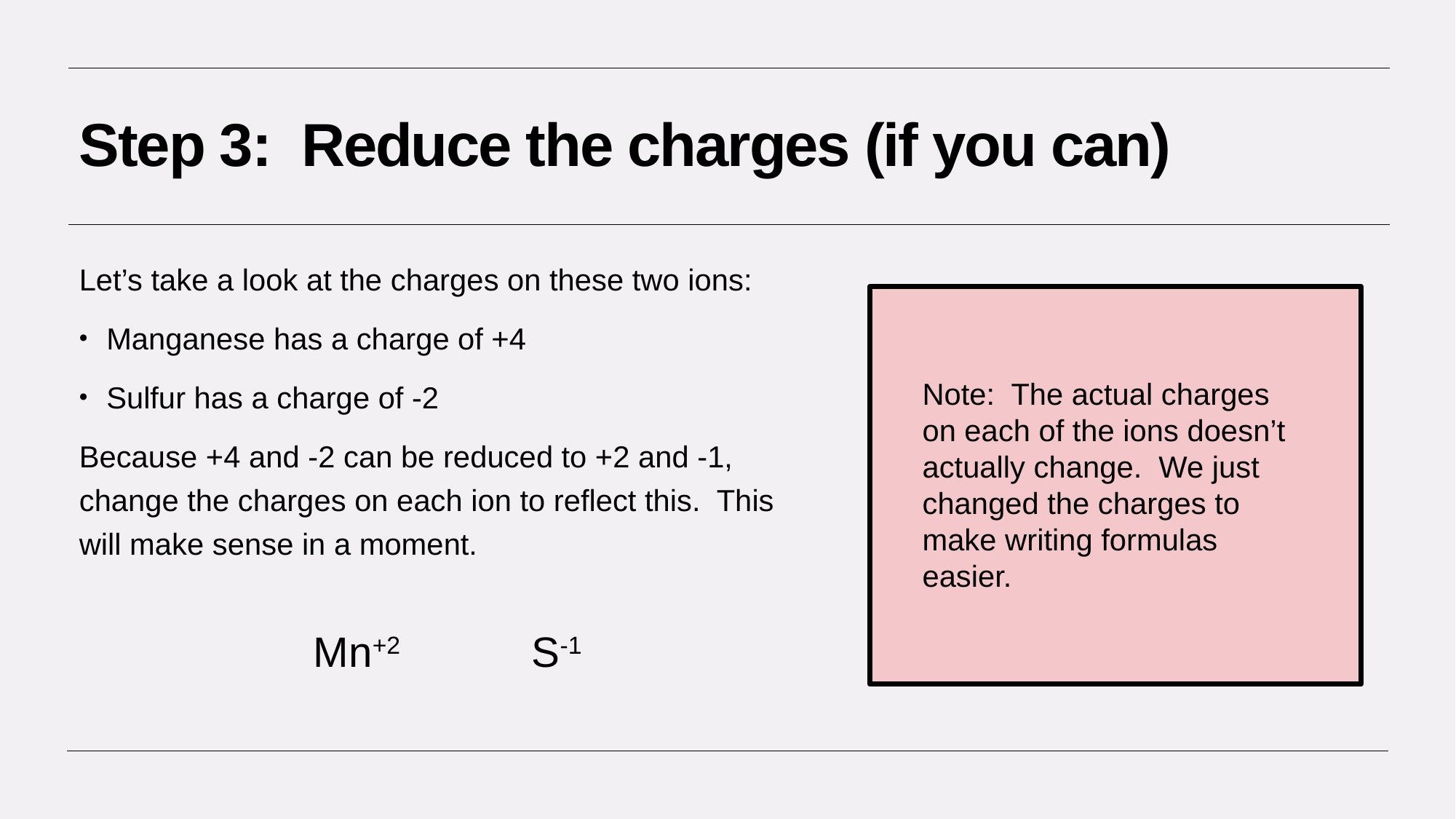

# Step 3:  Reduce the charges (if you can)
Let’s take a look at the charges on these two ions:
Manganese has a charge of +4
Sulfur has a charge of -2
Because +4 and -2 can be reduced to +2 and -1, change the charges on each ion to reflect this.  This will make sense in a moment.

Mn+2		S-1

Note:  The actual charges on each of the ions doesn’t actually change.  We just changed the charges to make writing formulas easier.